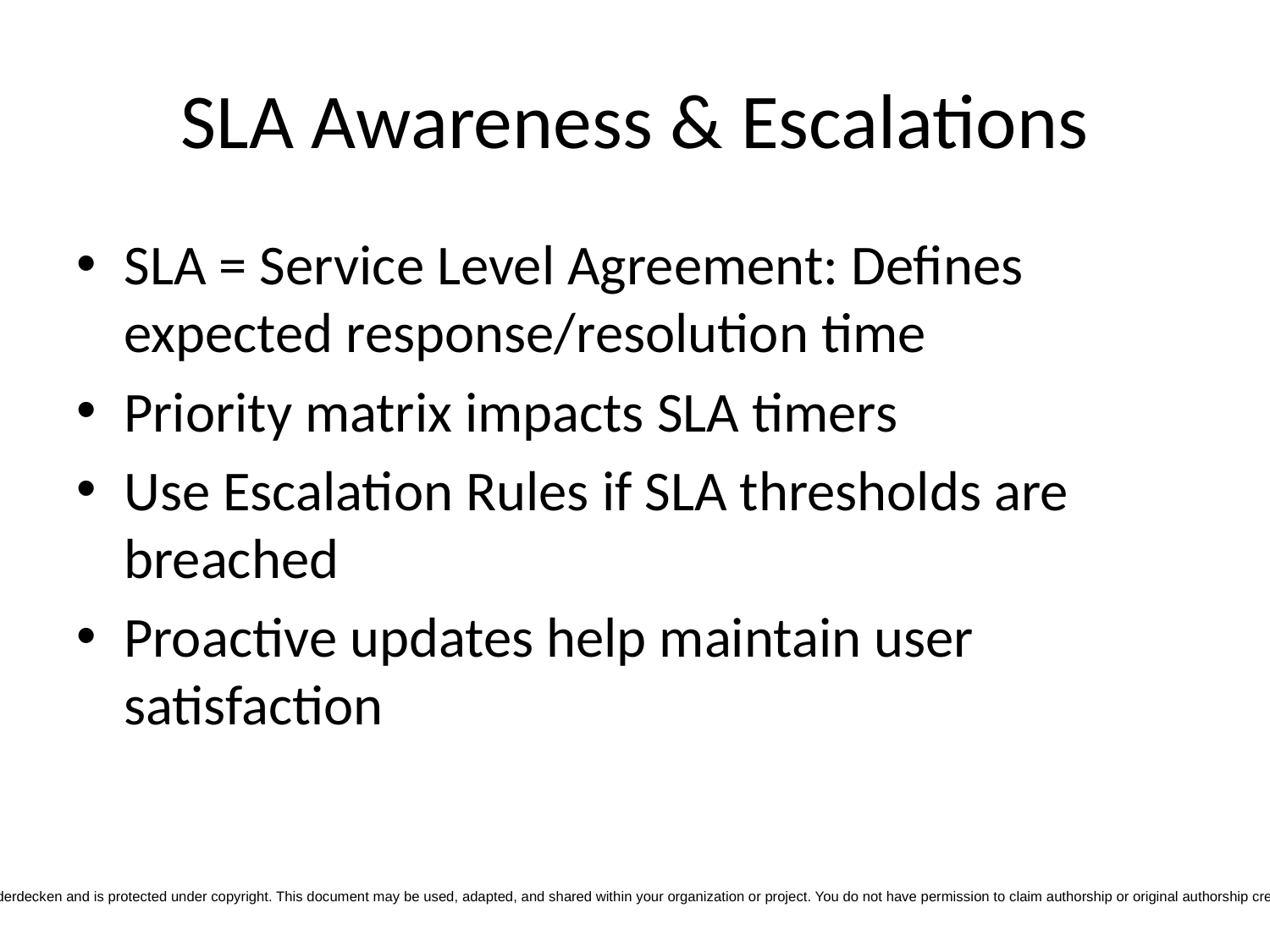

# SLA Awareness & Escalations
SLA = Service Level Agreement: Defines expected response/resolution time
Priority matrix impacts SLA timers
Use Escalation Rules if SLA thresholds are breached
Proactive updates help maintain user satisfaction
Copyright © 2025 Race P. Vanderdecken. All rights reserved. This document is the intellectual property of Race P. Vanderdecken and is protected under copyright. This document may be used, adapted, and shared within your organization or project. You do not have permission to claim authorship or original authorship credit. This copyright notice may be removed if required by internal documentation standards or work environment policy.